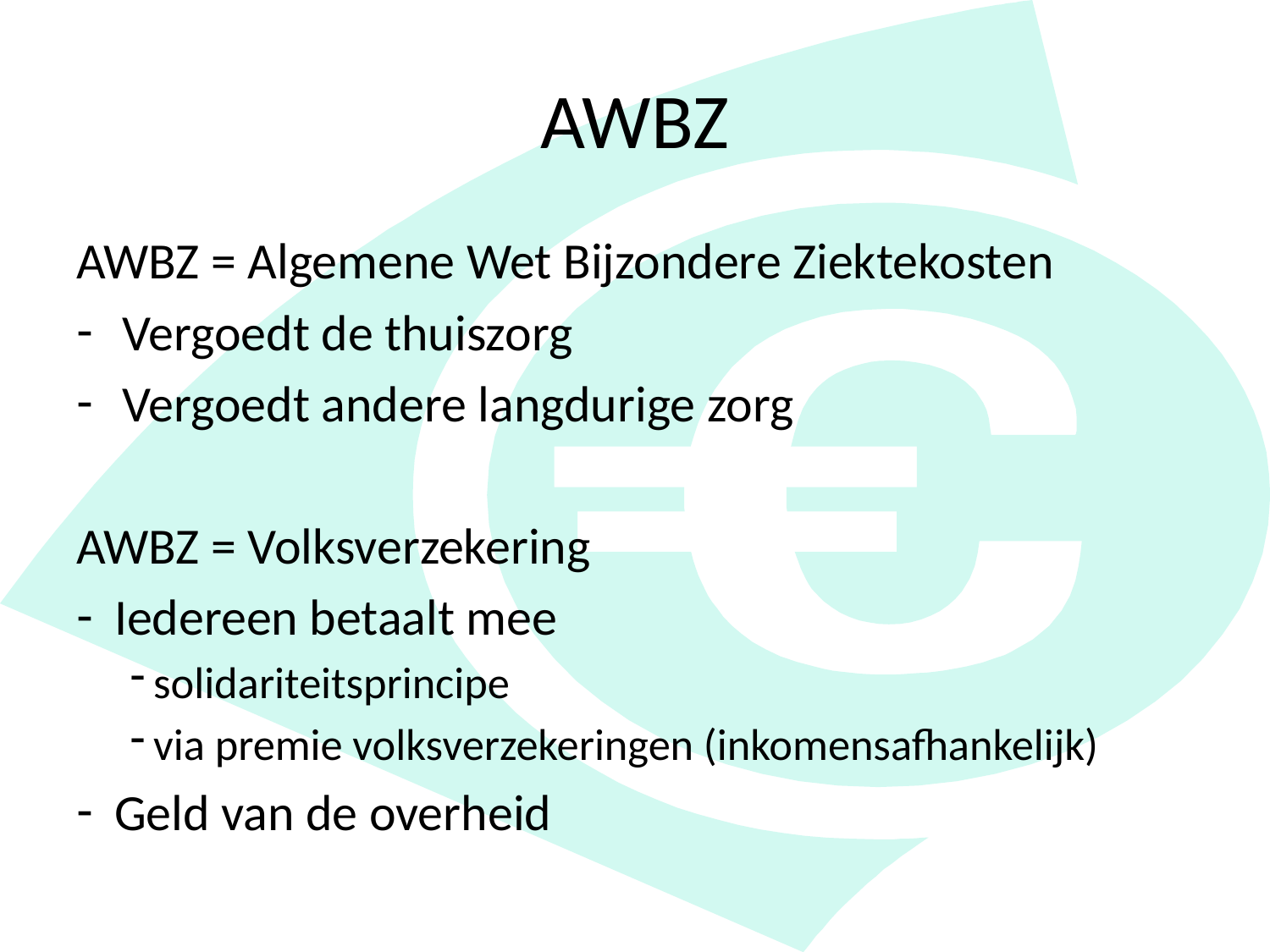

# AWBZ
AWBZ = Algemene Wet Bijzondere Ziektekosten
Vergoedt de thuiszorg
Vergoedt andere langdurige zorg

AWBZ = Volksverzekering
  Iedereen betaalt mee
 solidariteitsprincipe
 via premie volksverzekeringen (inkomensafhankelijk)
  Geld van de overheid